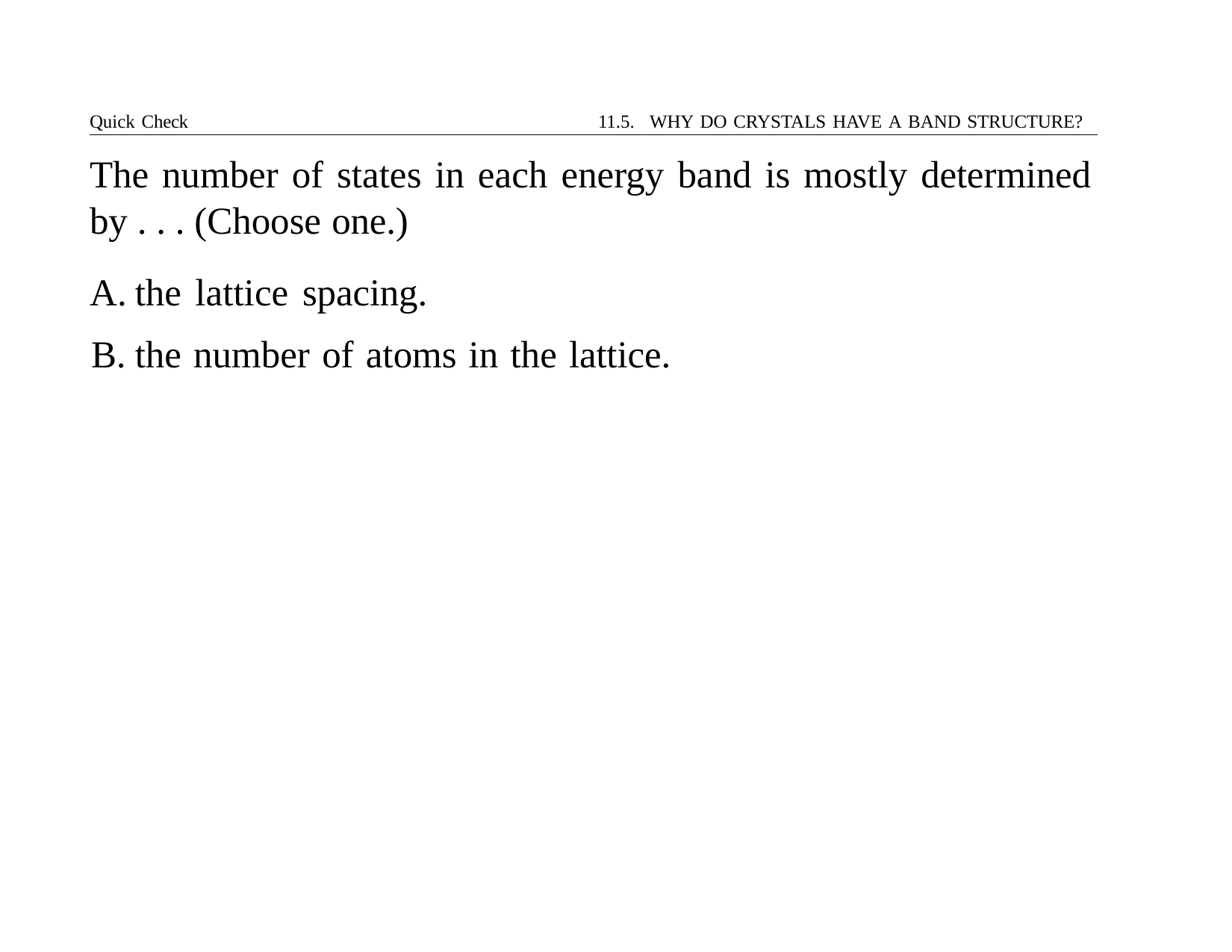

Quick Check	11.5.  WHY DO CRYSTALS HAVE A BAND STRUCTURE?

# The number of states in each energy band is mostly determined by . . . (Choose one.)
the lattice spacing.
the number of atoms in the lattice.